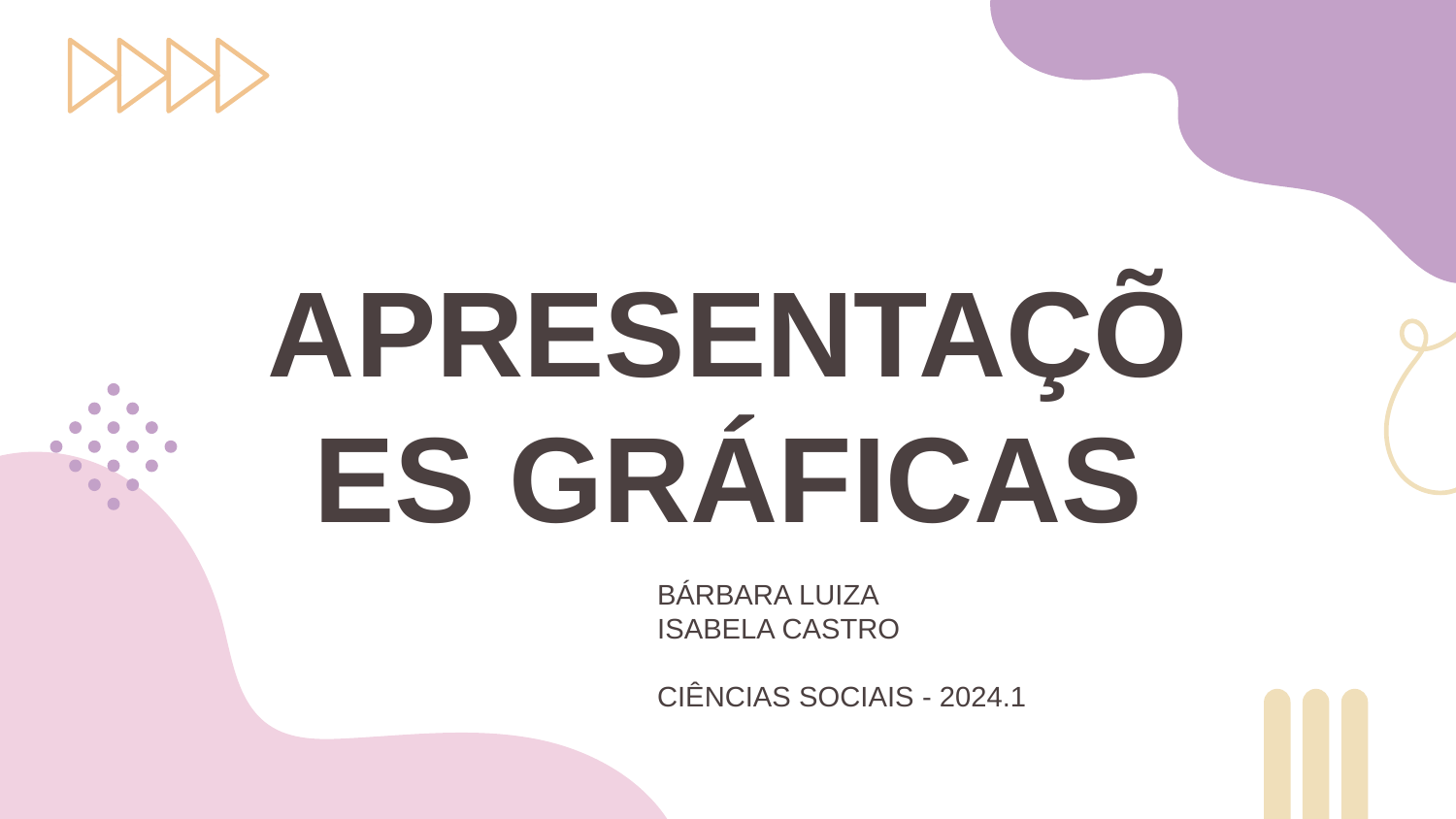

# APRESENTAÇÕES GRÁFICAS
BÁRBARA LUIZA
ISABELA CASTRO
CIÊNCIAS SOCIAIS - 2024.1